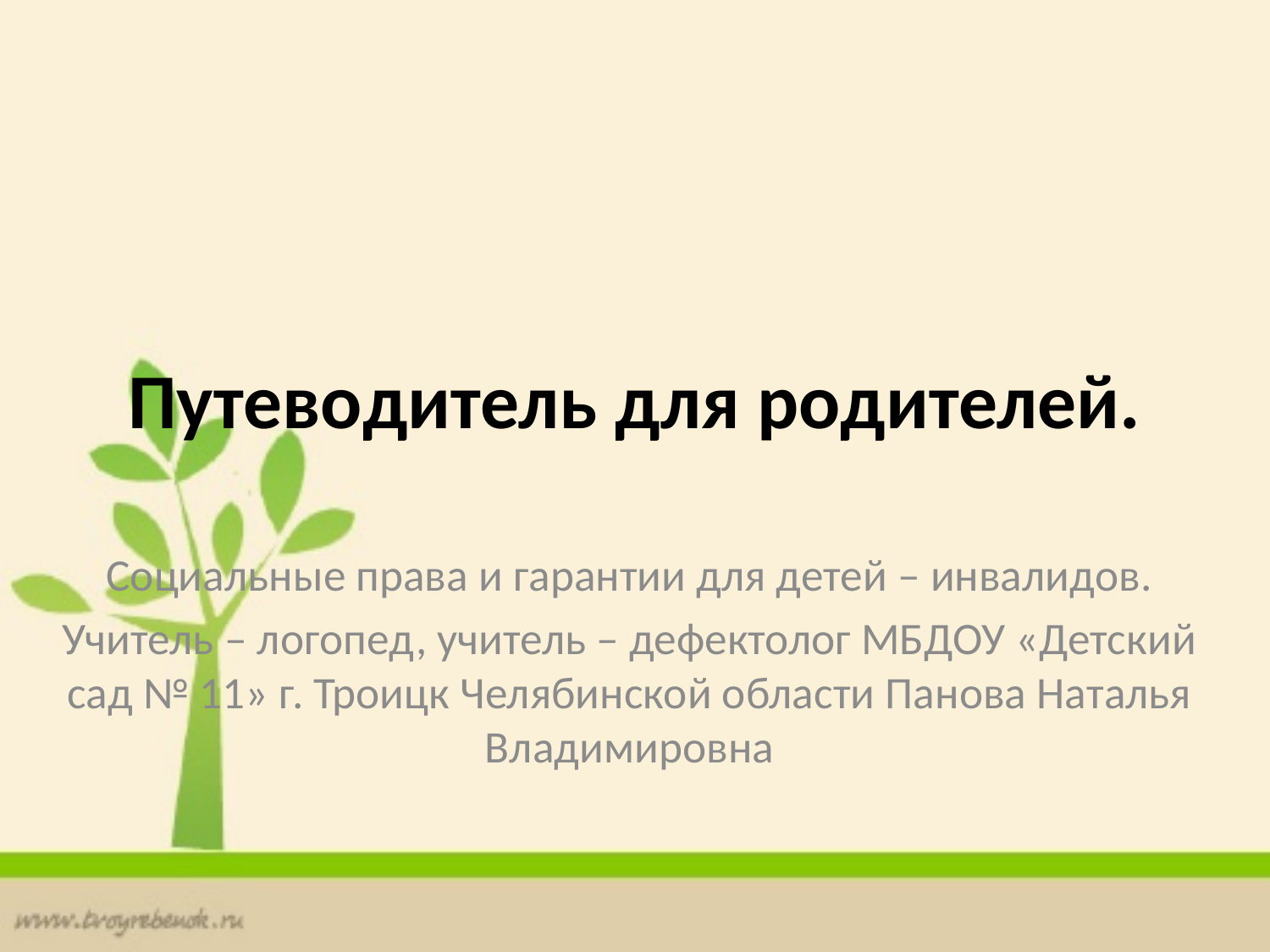

# Путеводитель для родителей.
Социальные права и гарантии для детей – инвалидов.
Учитель – логопед, учитель – дефектолог МБДОУ «Детский сад № 11» г. Троицк Челябинской области Панова Наталья Владимировна